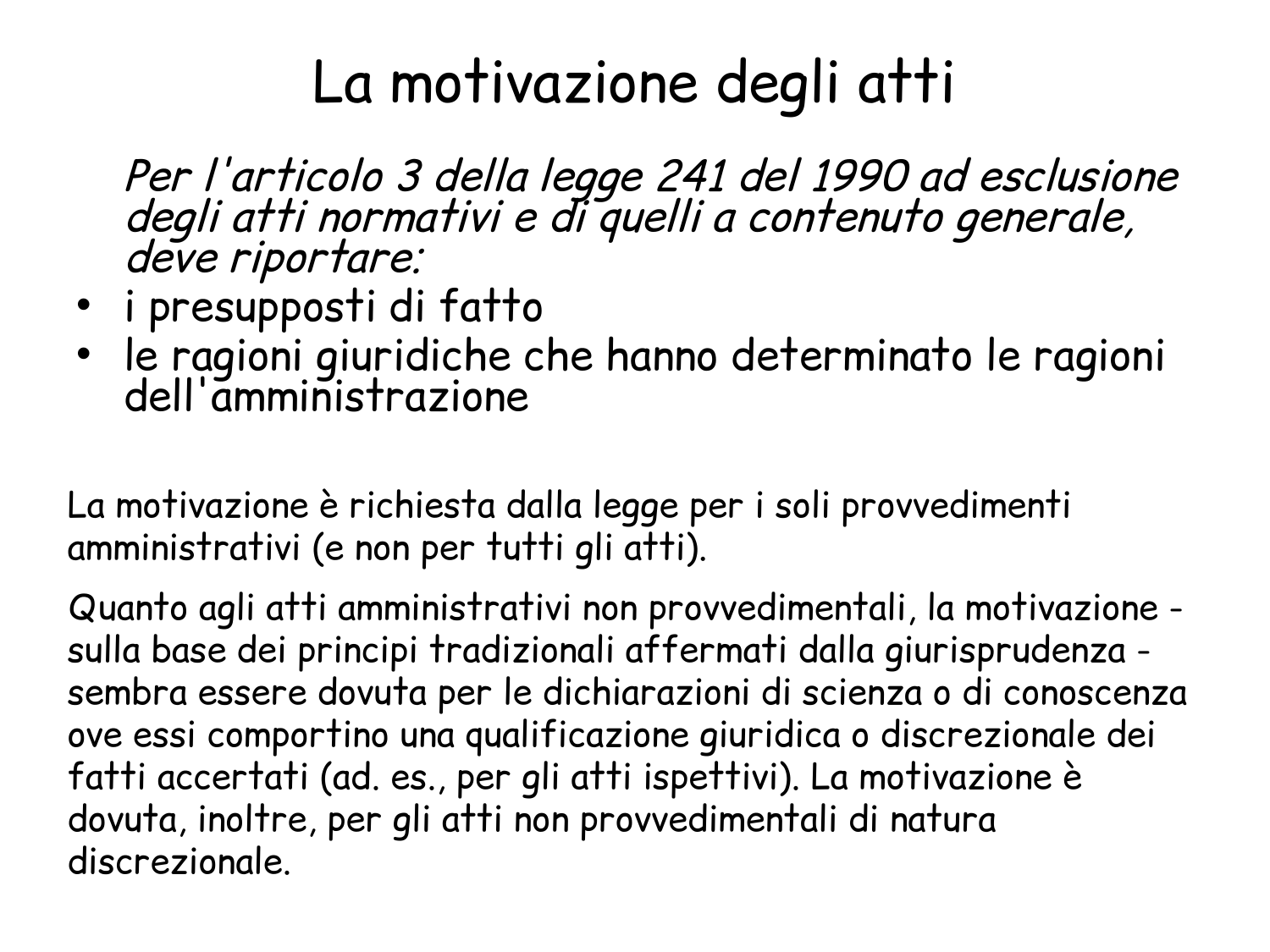

# La motivazione degli atti
	Per l'articolo 3 della legge 241 del 1990 ad esclusione degli atti normativi e di quelli a contenuto generale, deve riportare:
i presupposti di fatto
le ragioni giuridiche che hanno determinato le ragioni dell'amministrazione

La motivazione è richiesta dalla legge per i soli provvedimenti amministrativi (e non per tutti gli atti).
Quanto agli atti amministrativi non provvedimentali, la motivazione - sulla base dei principi tradizionali affermati dalla giurisprudenza - sembra essere dovuta per le dichiarazioni di scienza o di conoscenza ove essi comportino una qualificazione giuridica o discrezionale dei fatti accertati (ad. es., per gli atti ispettivi). La motivazione è dovuta, inoltre, per gli atti non provvedimentali di natura discrezionale.